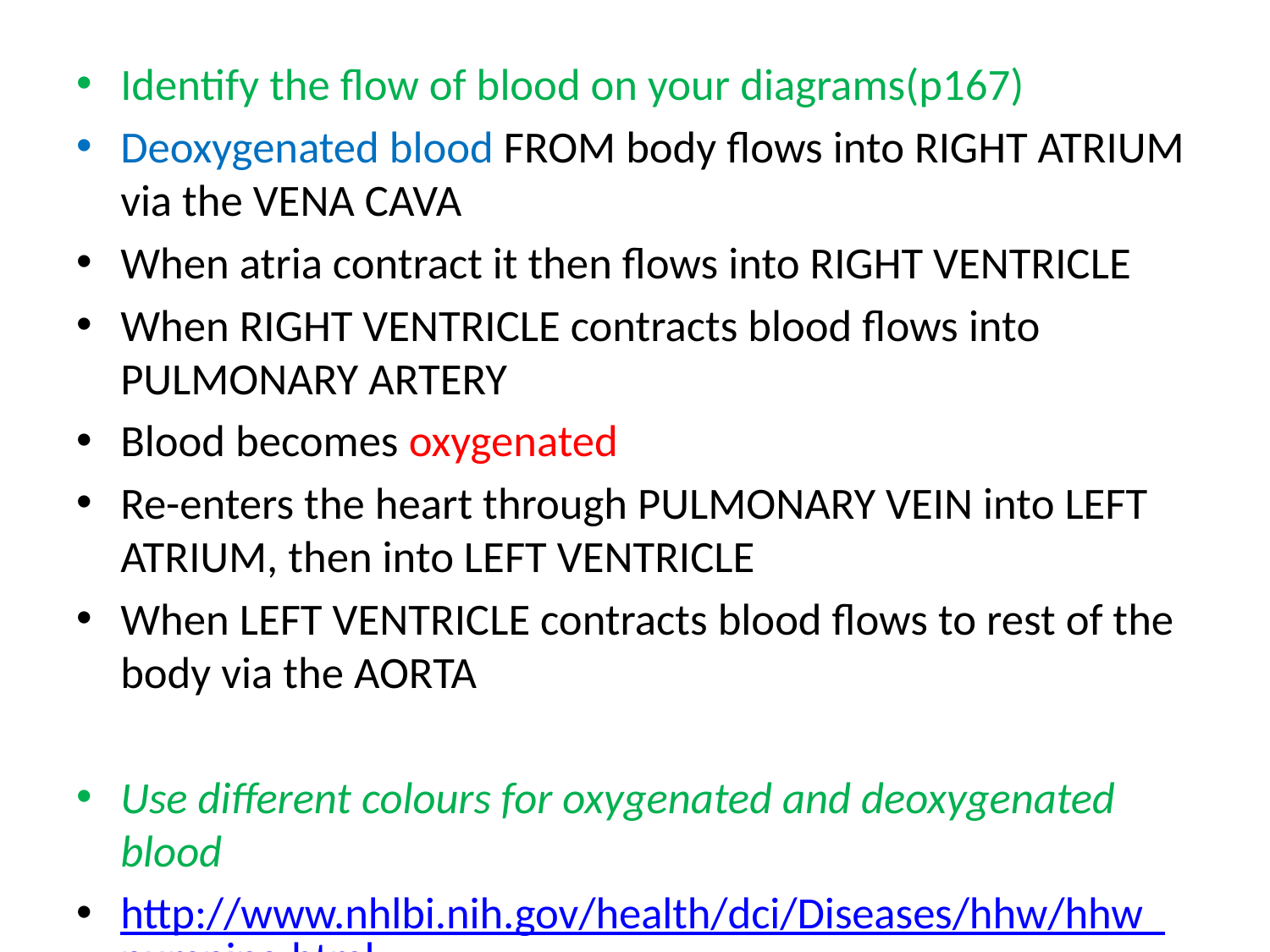

Identify the flow of blood on your diagrams(p167)
Deoxygenated blood FROM body flows into RIGHT ATRIUM via the VENA CAVA
When atria contract it then flows into RIGHT VENTRICLE
When RIGHT VENTRICLE contracts blood flows into PULMONARY ARTERY
Blood becomes oxygenated
Re-enters the heart through PULMONARY VEIN into LEFT ATRIUM, then into LEFT VENTRICLE
When LEFT VENTRICLE contracts blood flows to rest of the body via the AORTA

Use different colours for oxygenated and deoxygenated blood
http://www.nhlbi.nih.gov/health/dci/Diseases/hhw/hhw_pumping.html